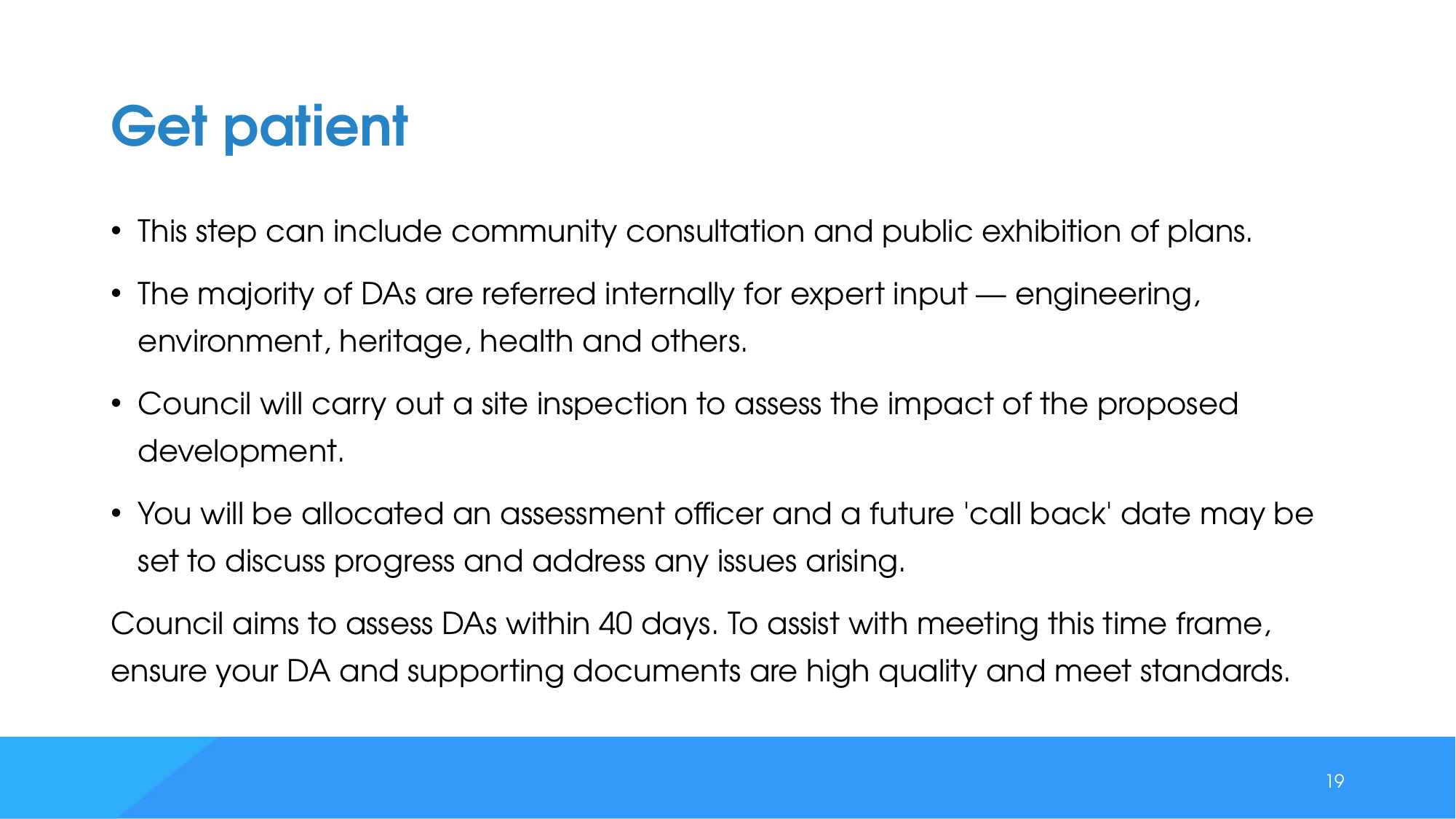

# Get patient
This step can include community consultation and public exhibition of plans.
The majority of DAs are referred internally for expert input — engineering, environment, heritage, health and others.
Council will carry out a site inspection to assess the impact of the proposed development.
You will be allocated an assessment officer and a future 'call back' date may be set to discuss progress and address any issues arising.
Council aims to assess DAs within 40 days. To assist with meeting this time frame, ensure your DA and supporting documents are high quality and meet standards.
19